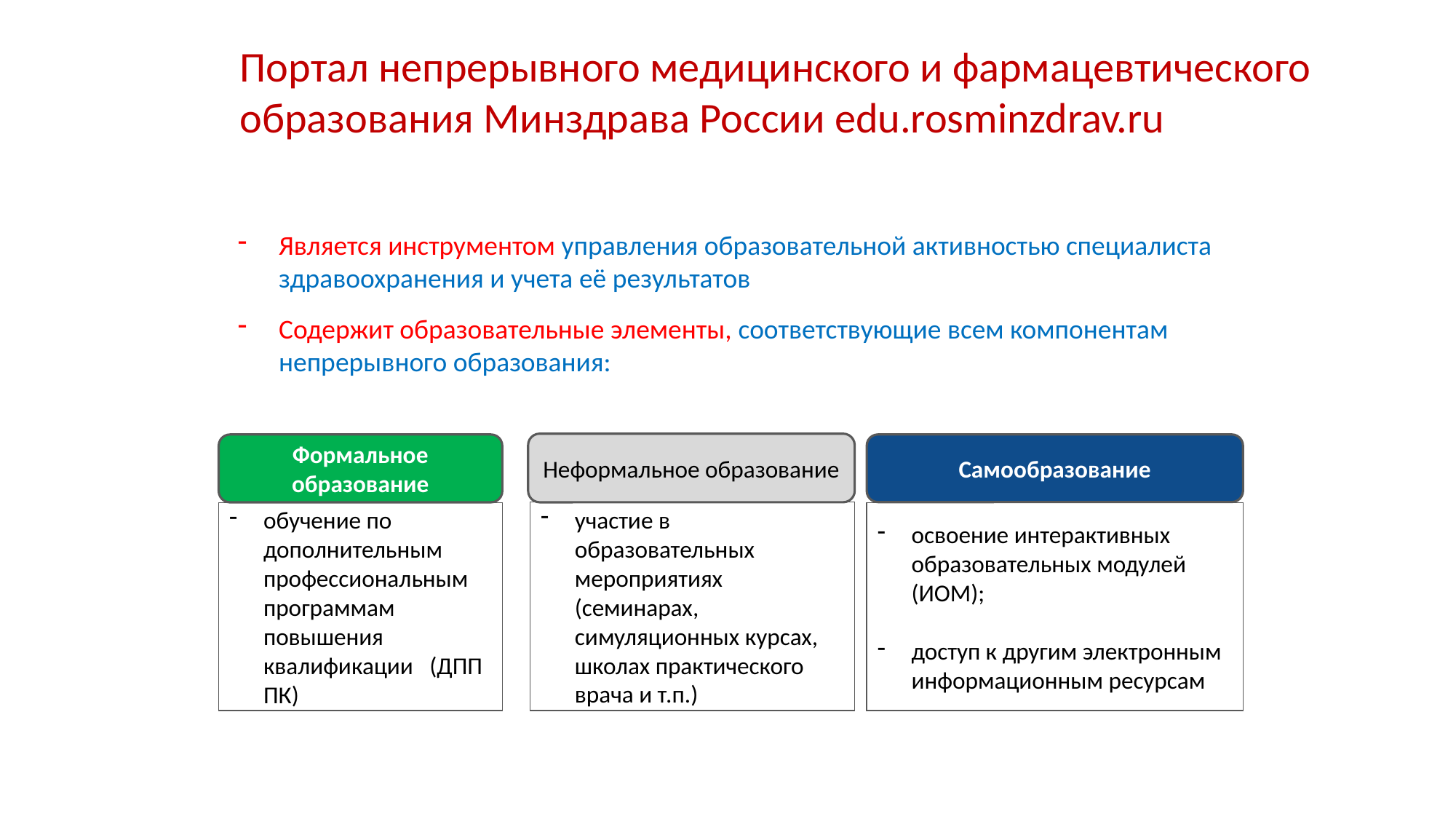

Портал непрерывного медицинского и фармацевтического образования Минздрава России edu.rosminzdrav.ru
Является инструментом управления образовательной активностью специалиста здравоохранения и учета её результатов
Содержит образовательные элементы, соответствующие всем компонентам непрерывного образования:
Неформальное образование
Самообразование
Формальное образование
участие в образовательных мероприятиях (семинарах, симуляционных курсах, школах практического врача и т.п.)
обучение по дополнительным профессиональным программам повышения квалификации   (ДПП ПК)
освоение интерактивных образовательных модулей (ИОМ);

доступ к другим электронным информационным ресурсам